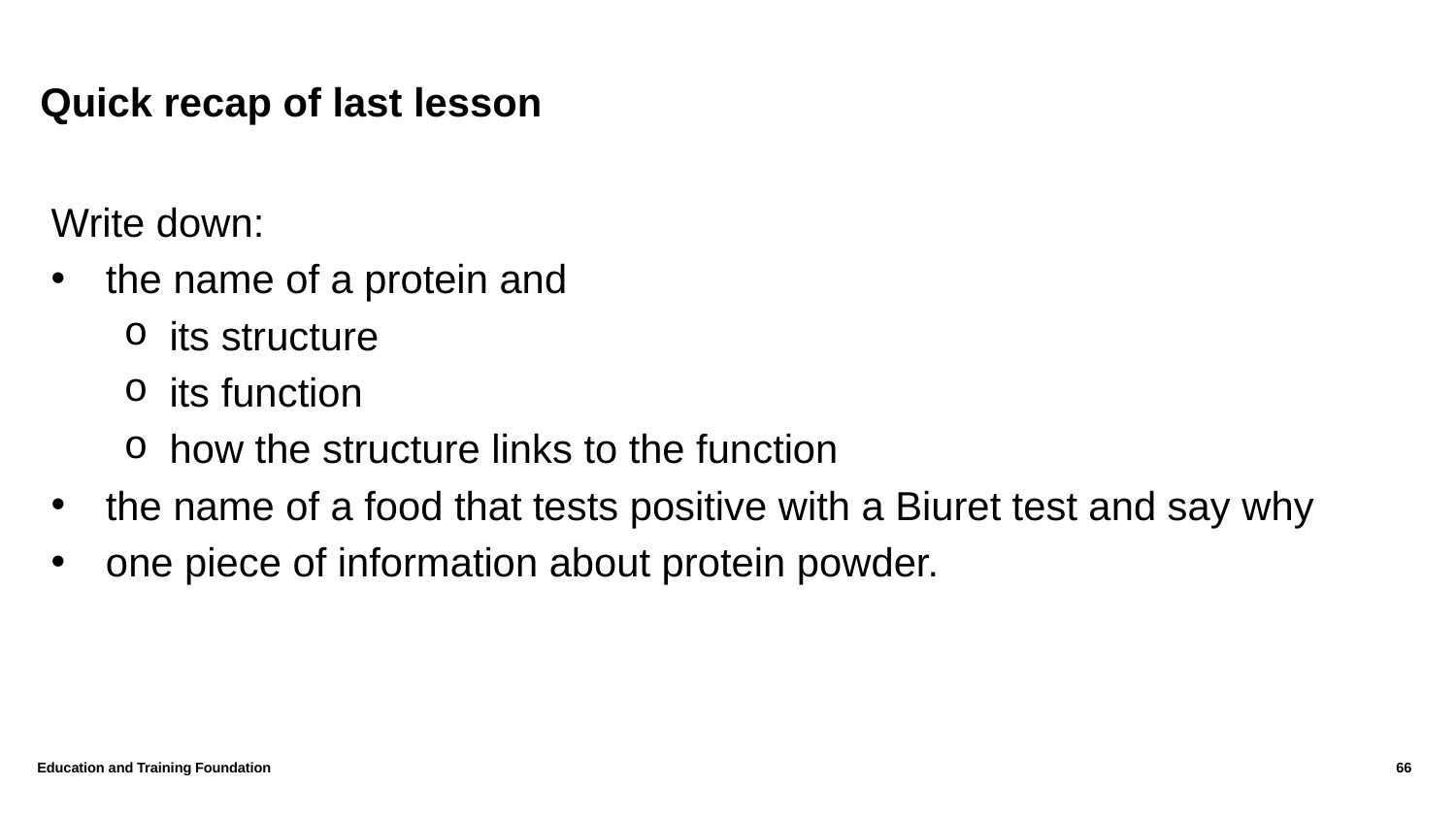

# Quick recap of last lesson
Write down:
the name of a protein and
its structure
its function
how the structure links to the function
the name of a food that tests positive with a Biuret test and say why
one piece of information about protein powder.
Education and Training Foundation
66